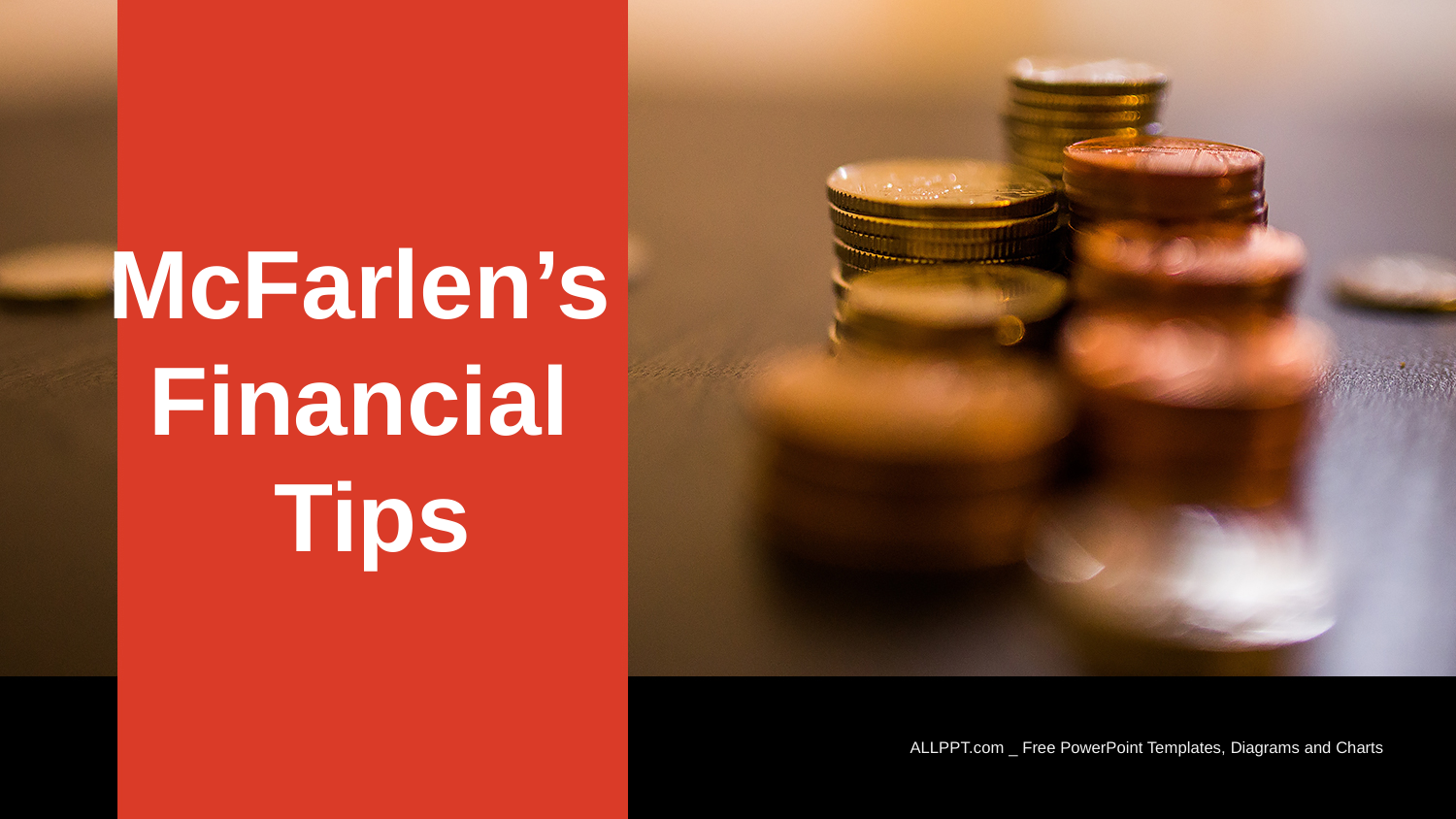

McFarlen’s
Financial
Tips
ALLPPT.com _ Free PowerPoint Templates, Diagrams and Charts